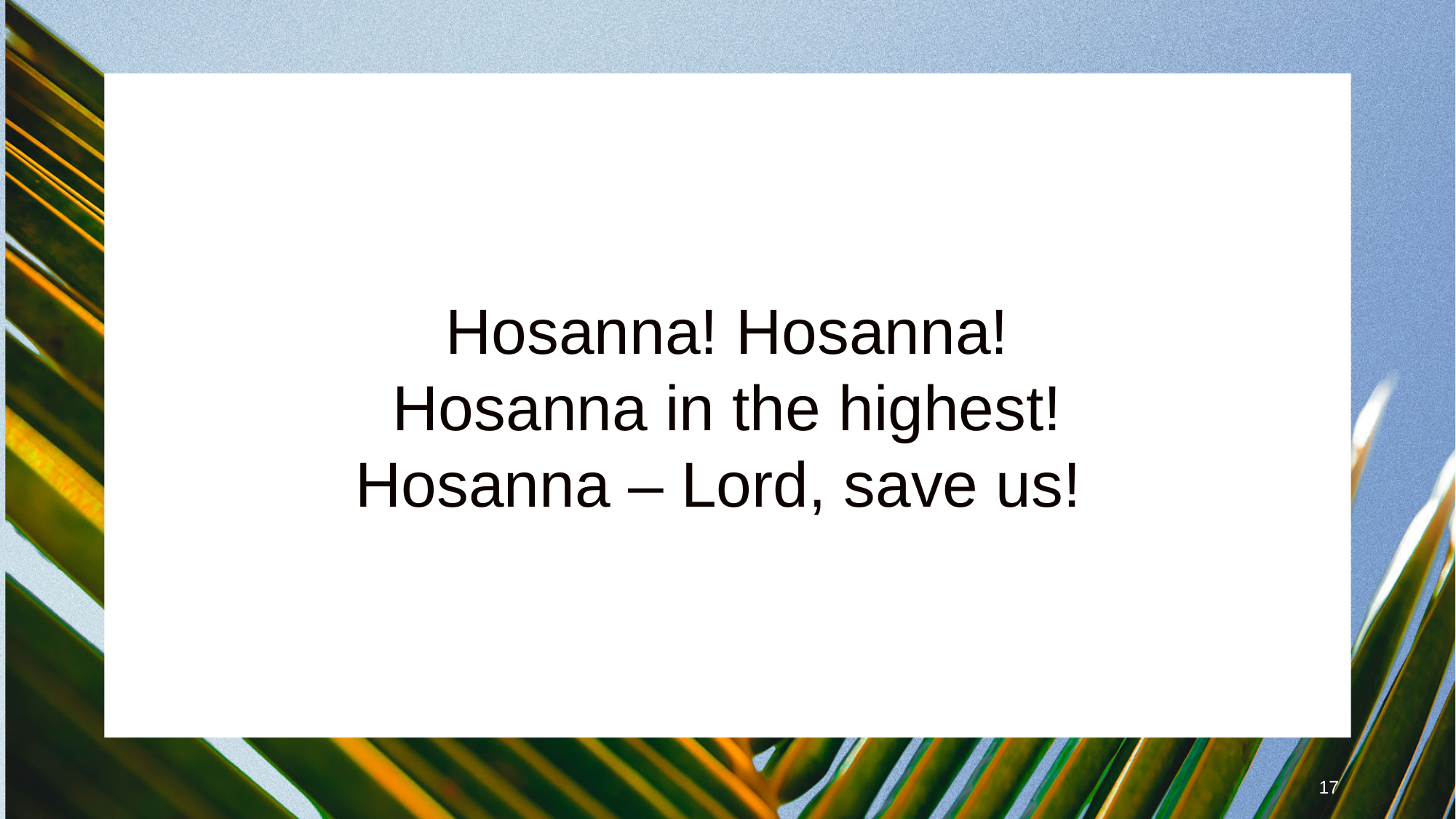

Hosanna! Hosanna!
Hosanna in the highest!
Hosanna – Lord, save us!
17